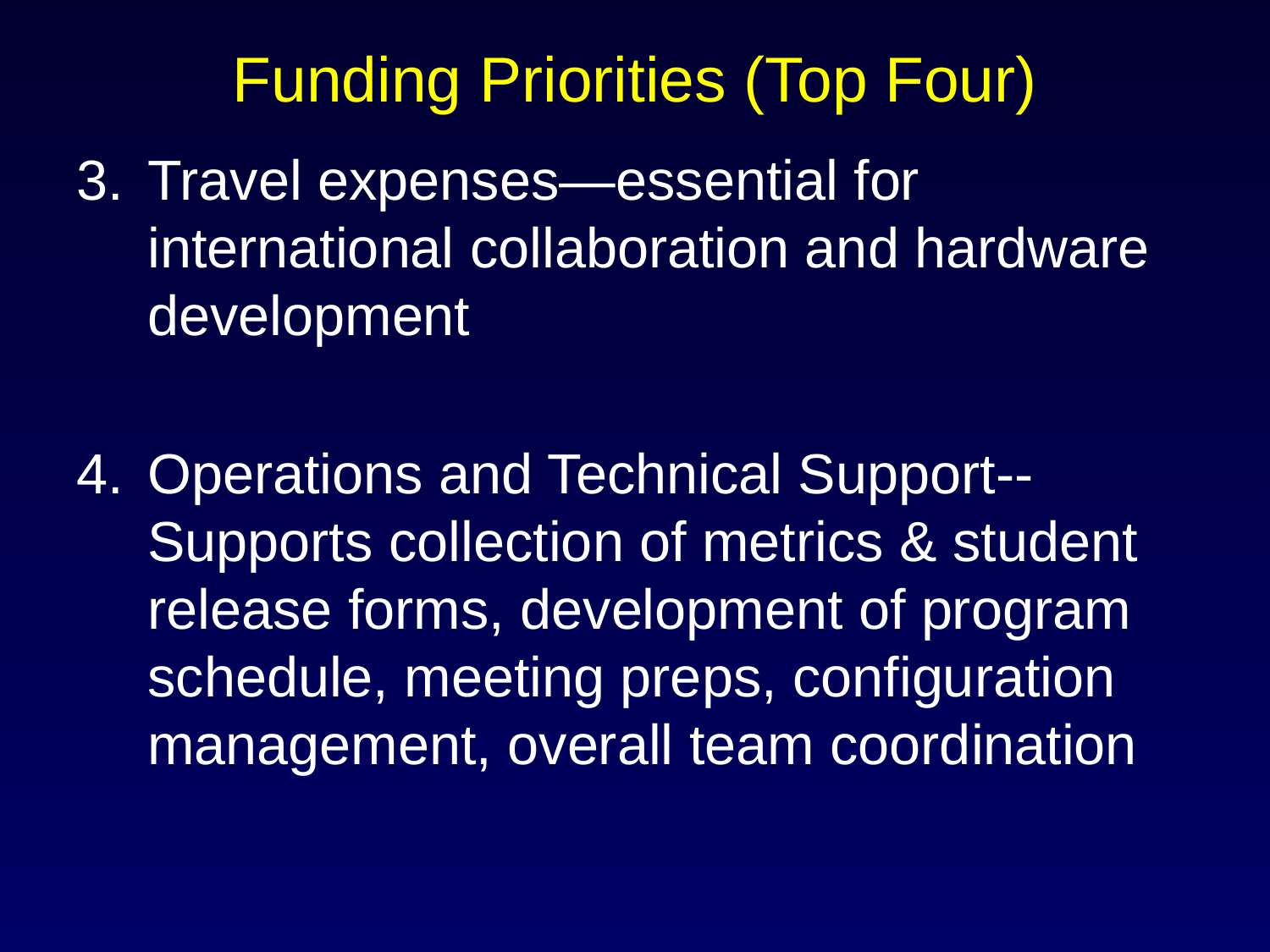

# Funding Priorities (Top Four)
Travel expenses—essential for international collaboration and hardware development

Operations and Technical Support-- Supports collection of metrics & student release forms, development of program schedule, meeting preps, configuration management, overall team coordination